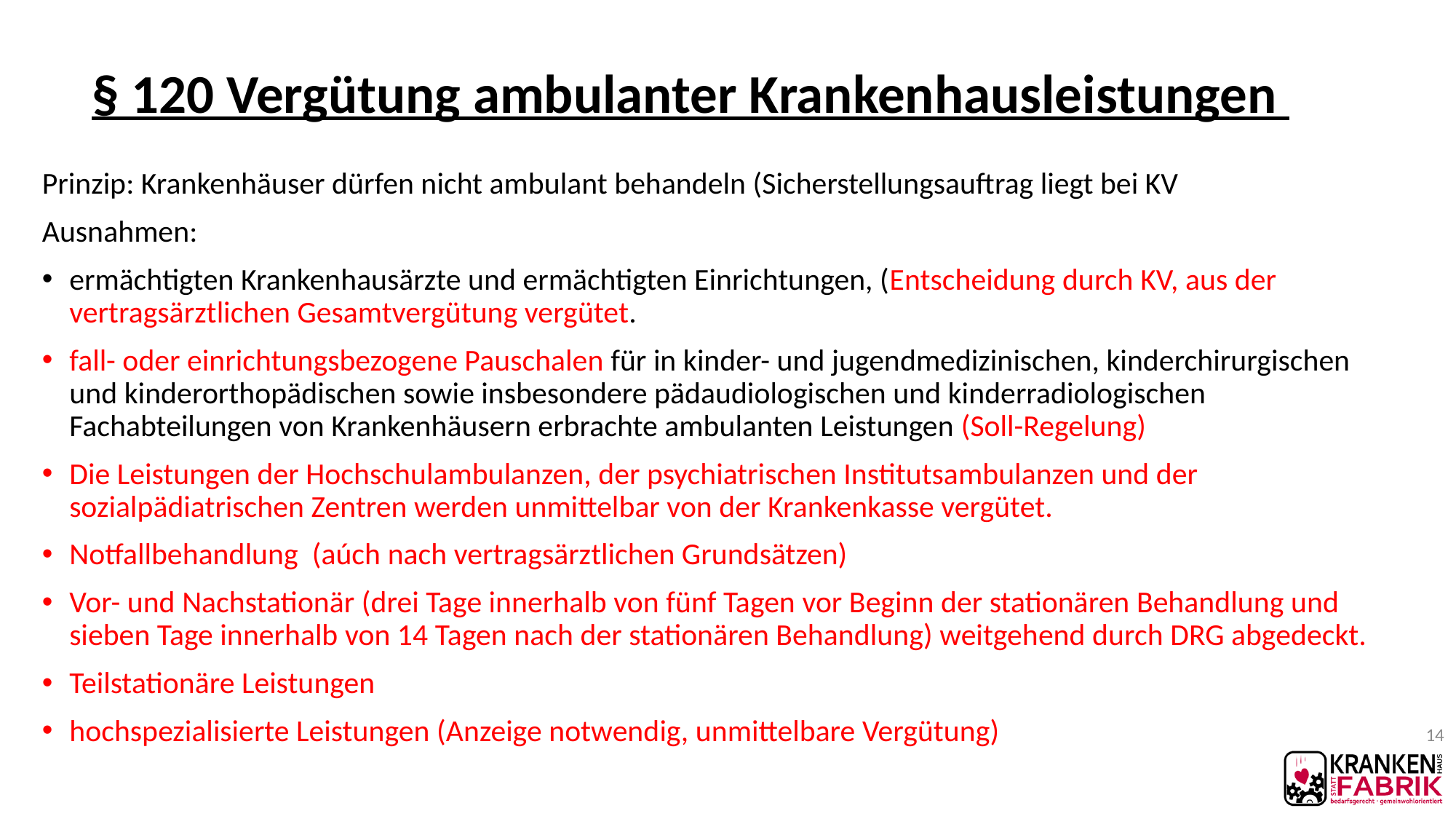

# § 120 Vergütung ambulanter Krankenhausleistungen
Prinzip: Krankenhäuser dürfen nicht ambulant behandeln (Sicherstellungsauftrag liegt bei KV
Ausnahmen:
ermächtigten Krankenhausärzte und ermächtigten Einrichtungen, (Entscheidung durch KV, aus der vertragsärztlichen Gesamtvergütung vergütet.
fall- oder einrichtungsbezogene Pauschalen für in kinder- und jugendmedizinischen, kinderchirurgischen und kinderorthopädischen sowie insbesondere pädaudiologischen und kinderradiologischen Fachabteilungen von Krankenhäusern erbrachte ambulanten Leistungen (Soll-Regelung)
Die Leistungen der Hochschulambulanzen, der psychiatrischen Institutsambulanzen und der sozialpädiatrischen Zentren werden unmittelbar von der Krankenkasse vergütet.
Notfallbehandlung  (aúch nach vertragsärztlichen Grundsätzen)
Vor- und Nachstationär (drei Tage innerhalb von fünf Tagen vor Beginn der stationären Behandlung und sieben Tage innerhalb von 14 Tagen nach der stationären Behandlung) weitgehend durch DRG abgedeckt.
Teilstationäre Leistungen
hochspezialisierte Leistungen (Anzeige notwendig, unmittelbare Vergütung)
14